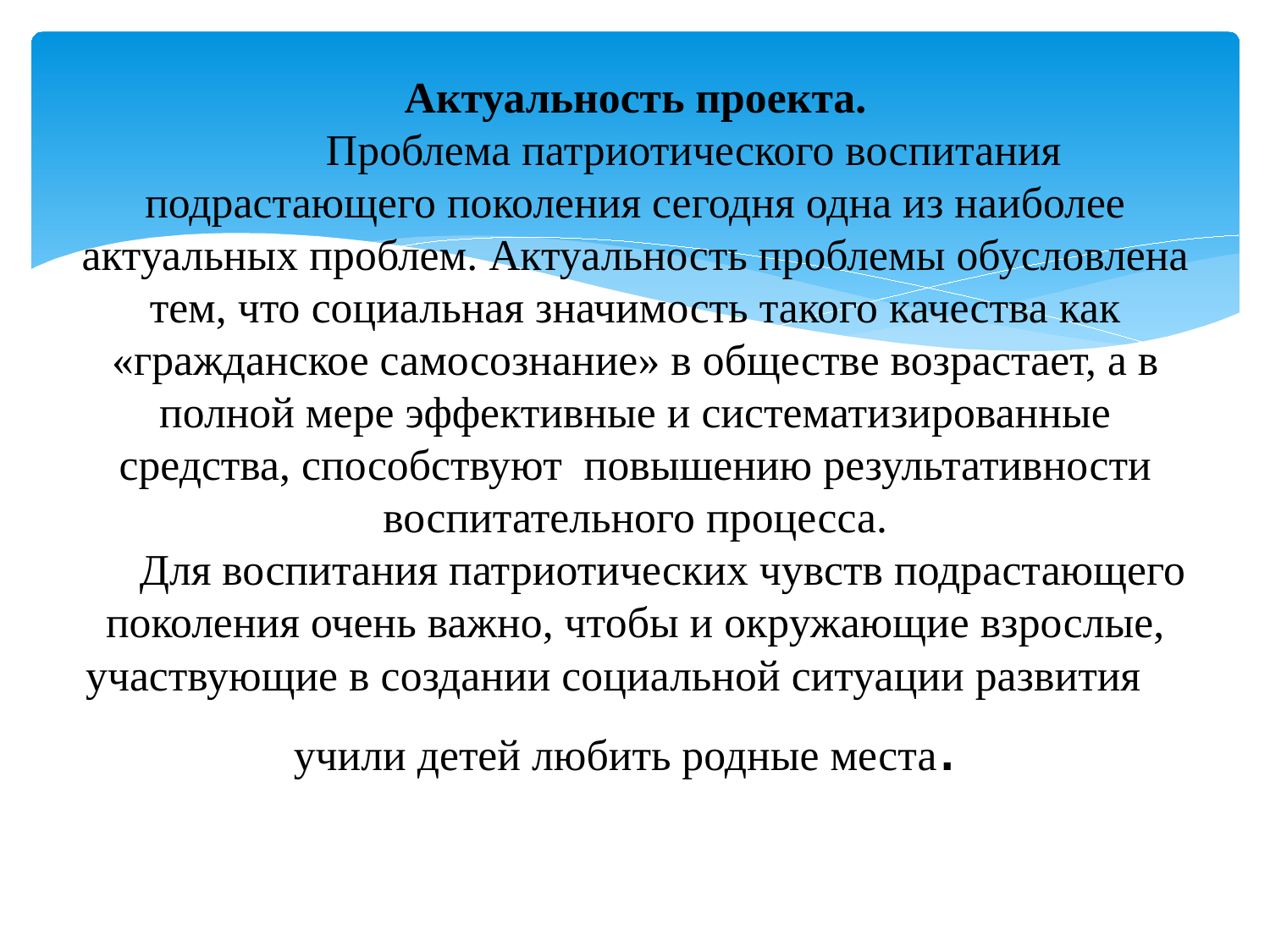

# Актуальность проекта.  	Проблема патриотического воспитания подрастающего поколения сегодня одна из наиболее актуальных проблем. Актуальность проблемы обусловлена тем, что социальная значимость такого качества как «гражданское самосознание» в обществе возрастает, а в полной мере эффективные и систематизированные средства, способствуют  повышению результативности воспитательного процесса. Для воспитания патриотических чувств подрастающего поколения очень важно, чтобы и окружающие взрослые, участвующие в создании социальной ситуации развития     учили детей любить родные места.